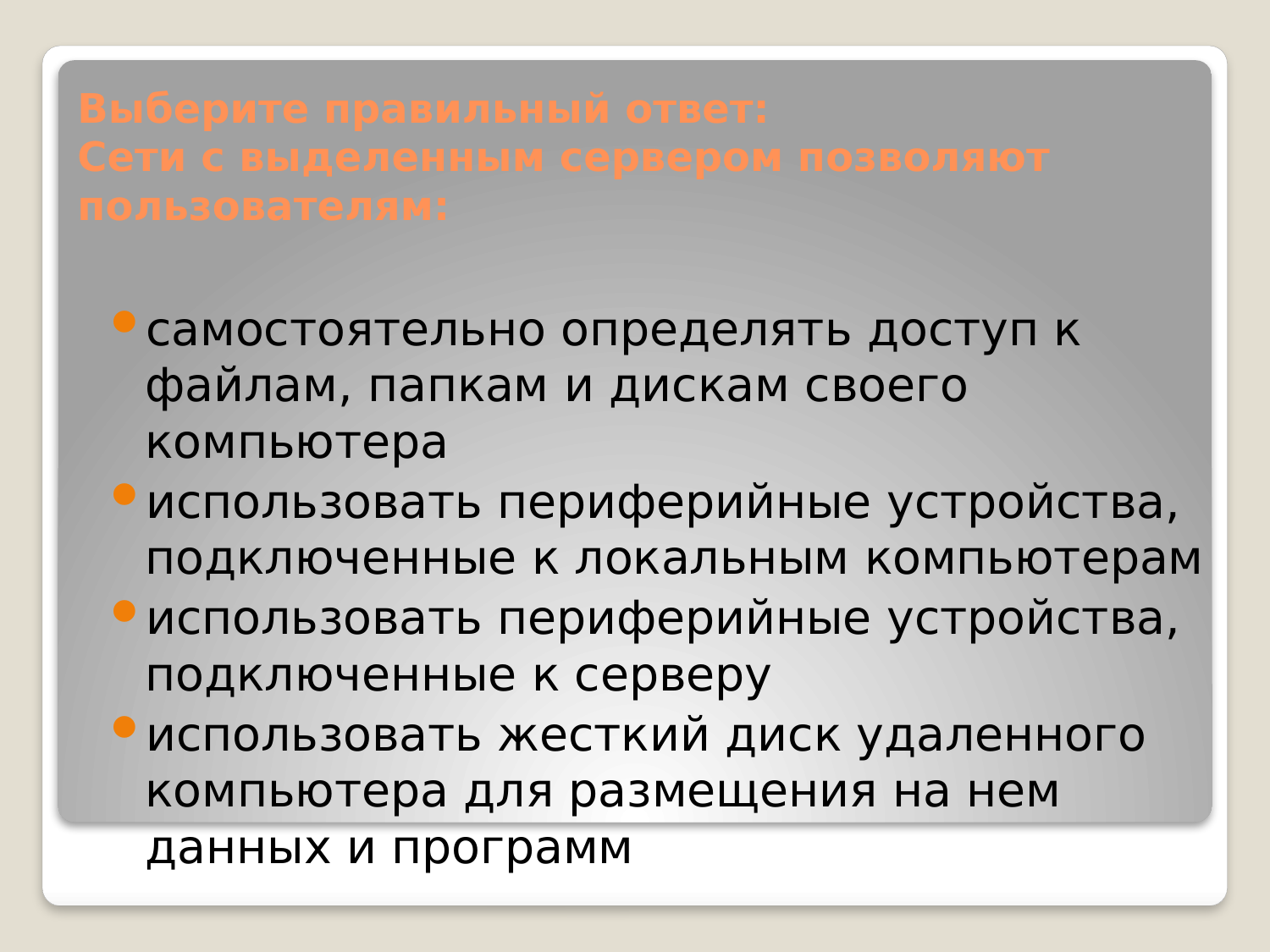

# Выберите правильный ответ: Сети с выделенным сервером позволяют пользователям:
самостоятельно определять доступ к файлам, папкам и дискам своего компьютера
использовать периферийные устройства, подключенные к локальным компьютерам
использовать периферийные устройства, подключенные к серверу
использовать жесткий диск удаленного компьютера для размещения на нем данных и программ